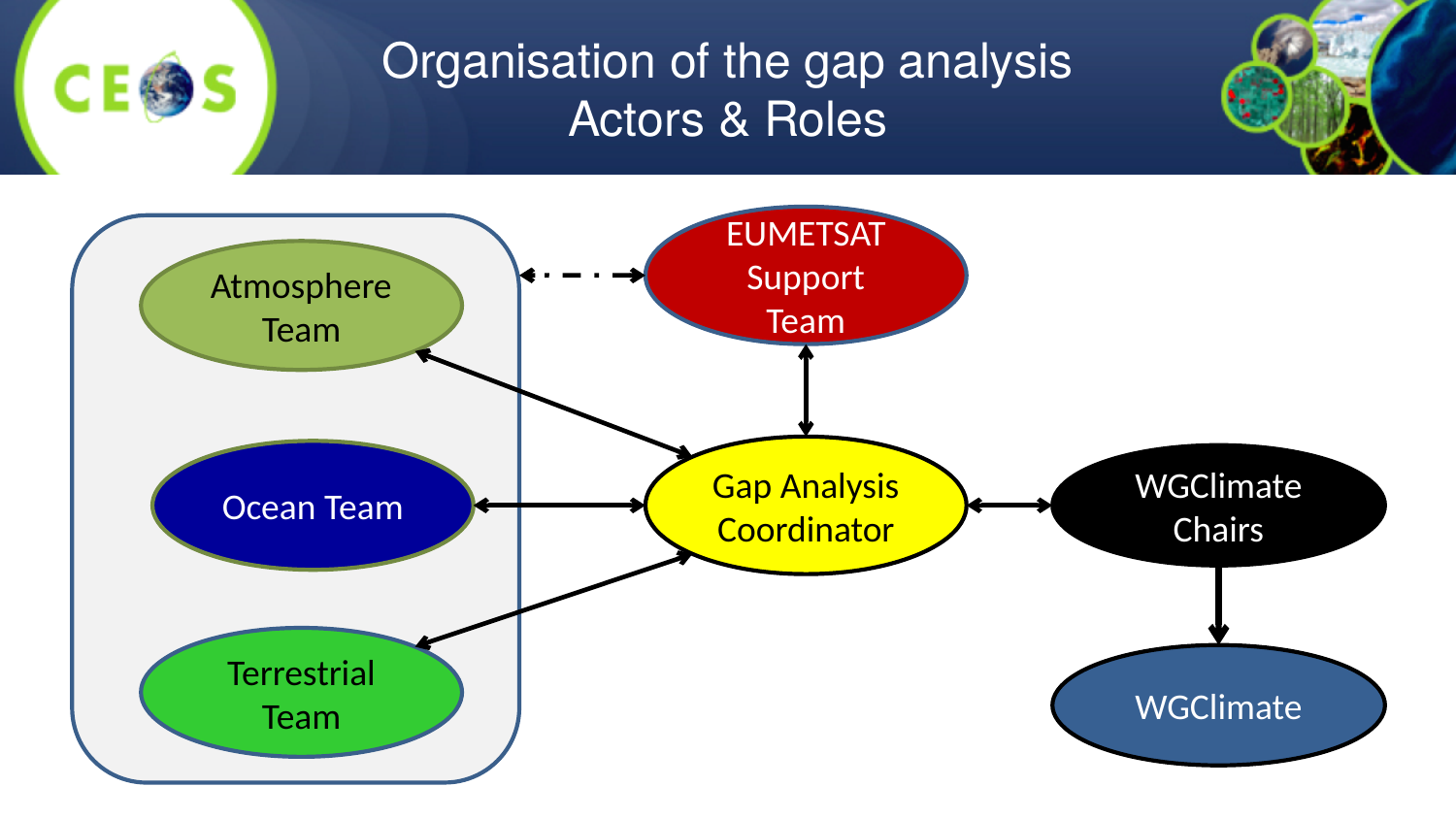

# Organisation of the gap analysis Actors & Roles
EUMETSAT Support Team

Atmosphere Team
Gap Analysis Coordinator
Ocean Team
WGClimate Chairs
Terrestrial Team
WGClimate